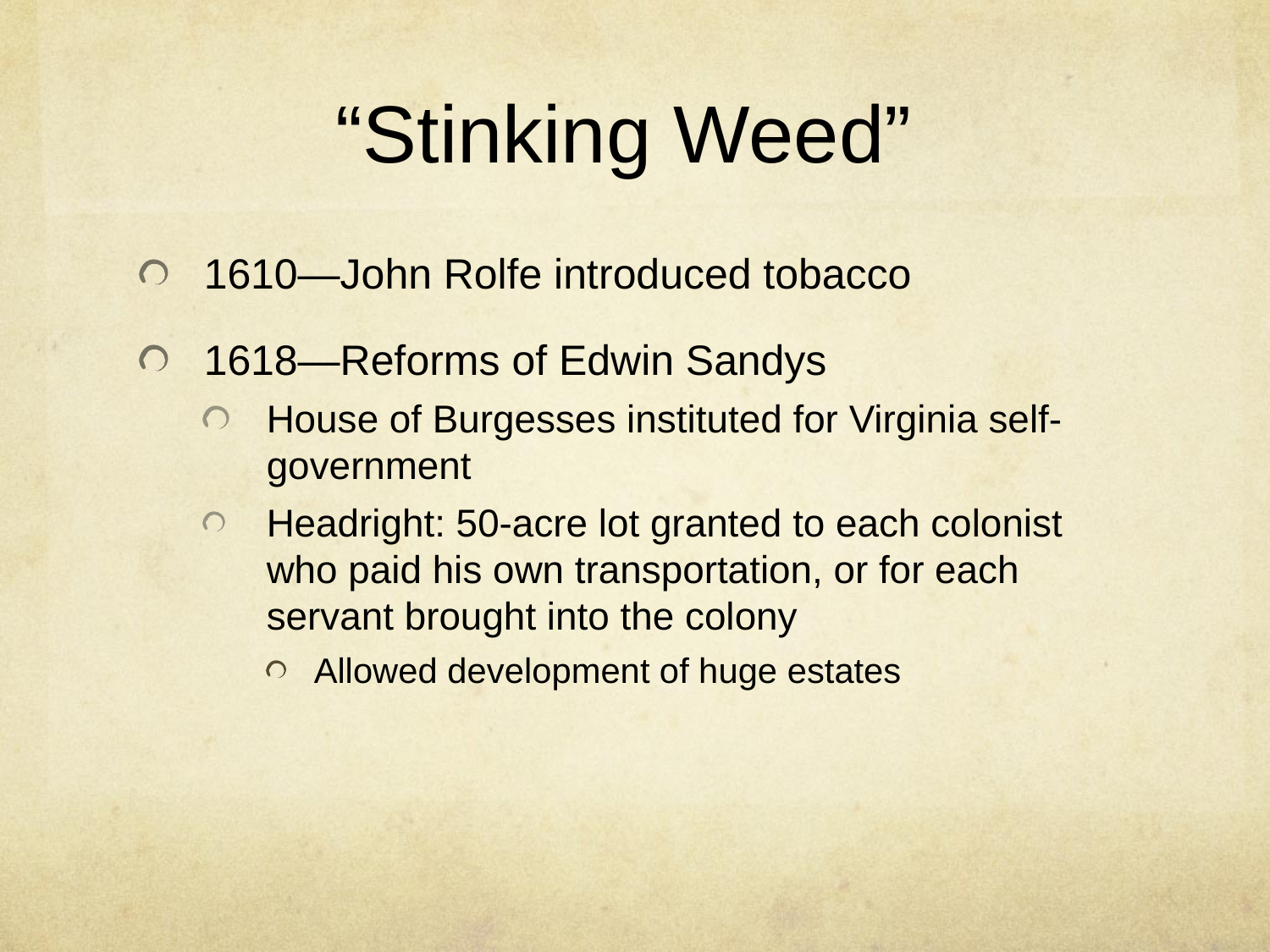

# “Stinking Weed”
1610—John Rolfe introduced tobacco
1618—Reforms of Edwin Sandys
House of Burgesses instituted for Virginia self-government
Headright: 50-acre lot granted to each colonist who paid his own transportation, or for each servant brought into the colony
Allowed development of huge estates